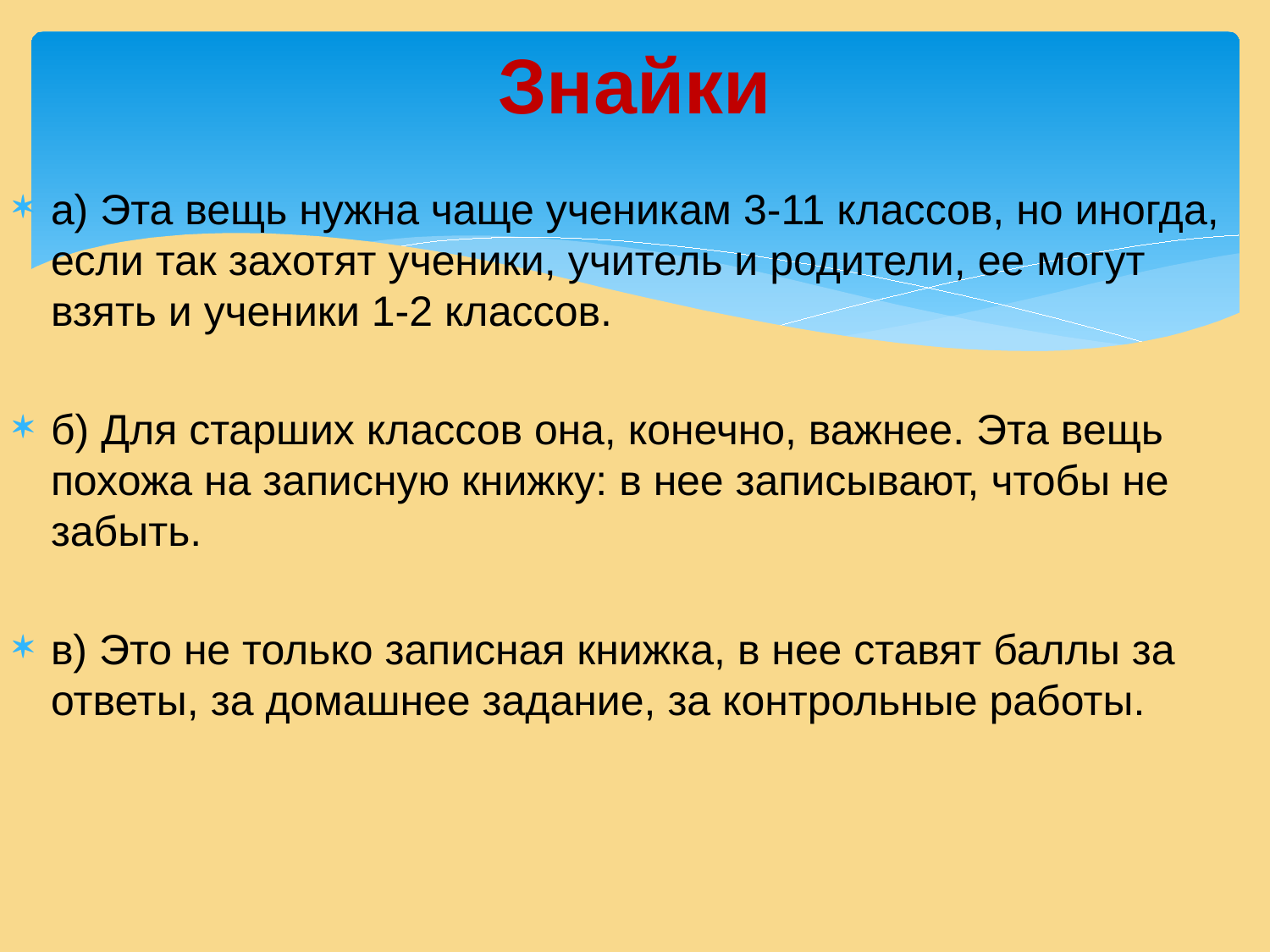

# Знайки
а) Эта вещь нужна чаще ученикам 3-11 классов, но иногда, если так захотят ученики, учитель и родители, ее могут взять и ученики 1-2 классов.

б) Для старших классов она, конечно, важнее. Эта вещь похожа на записную книжку: в нее записывают, чтобы не забыть.

в) Это не только записная книжка, в нее ставят баллы за ответы, за домашнее задание, за контрольные работы.